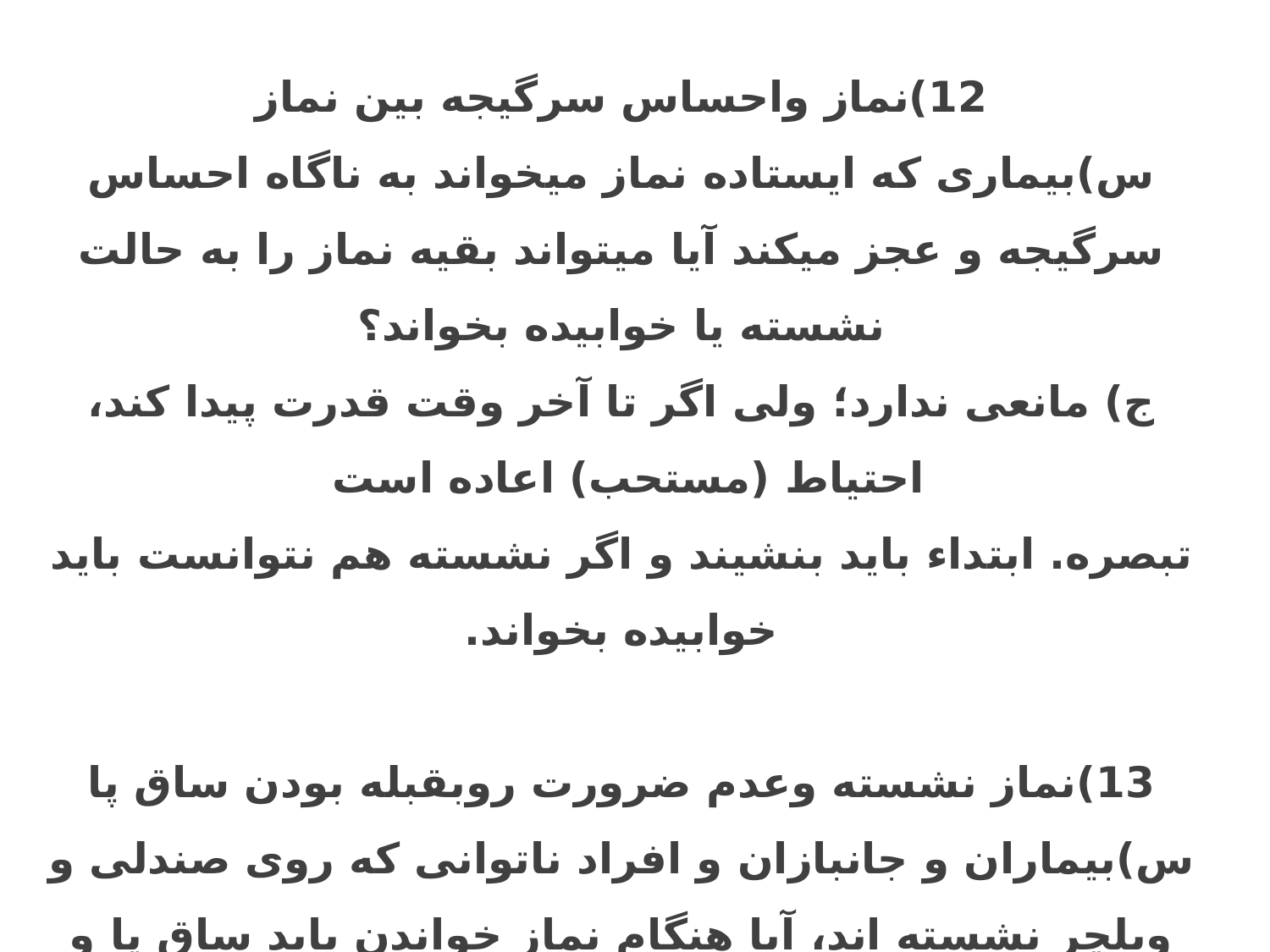

12)نماز واحساس سرگیجه بین نماز
س)بیماری که ایستاده نماز می‏خواند به ناگاه احساس سرگیجه و عجز می‏کند آیا می‏تواند بقیه نماز را به حالت نشسته یا خوابیده بخواند؟
ج) مانعی ندارد؛ ولی اگر تا آخر وقت قدرت پیدا کند، احتیاط (مستحب) اعاده است
تبصره. ابتداء باید بنشیند و اگر نشسته هم نتوانست باید خوابیده بخواند.

13)نماز نشسته وعدم ضرورت روبقبله بودن ساق پا
س)بیماران و جانبازان و افراد ناتوانی که روی صندلی و ویلچر نشسته اند، آیا هنگام نماز خواندن باید ساق پا و نوک انگشتان پاهایشان رو به قبله باشد؟
ج) باید در موقع نماز صورت و سینه و شکم او رو به قبله باشد، و لازم نیست ‏ساق پاى او رو به قبله باشد.